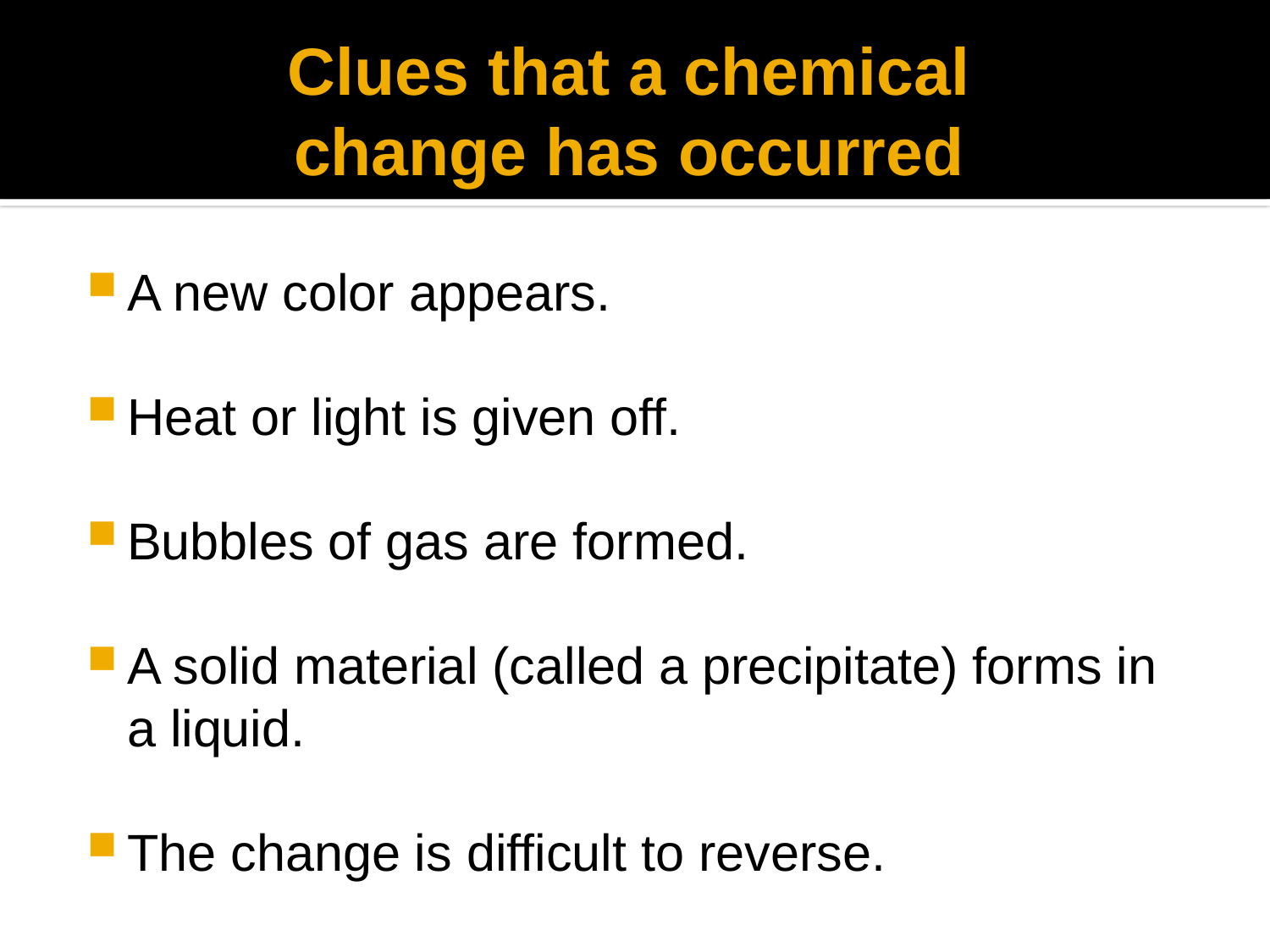

# Clues that a chemical change has occurred
A new color appears.

Heat or light is given off.

Bubbles of gas are formed.

A solid material (called a precipitate) forms in a liquid.

The change is difficult to reverse.